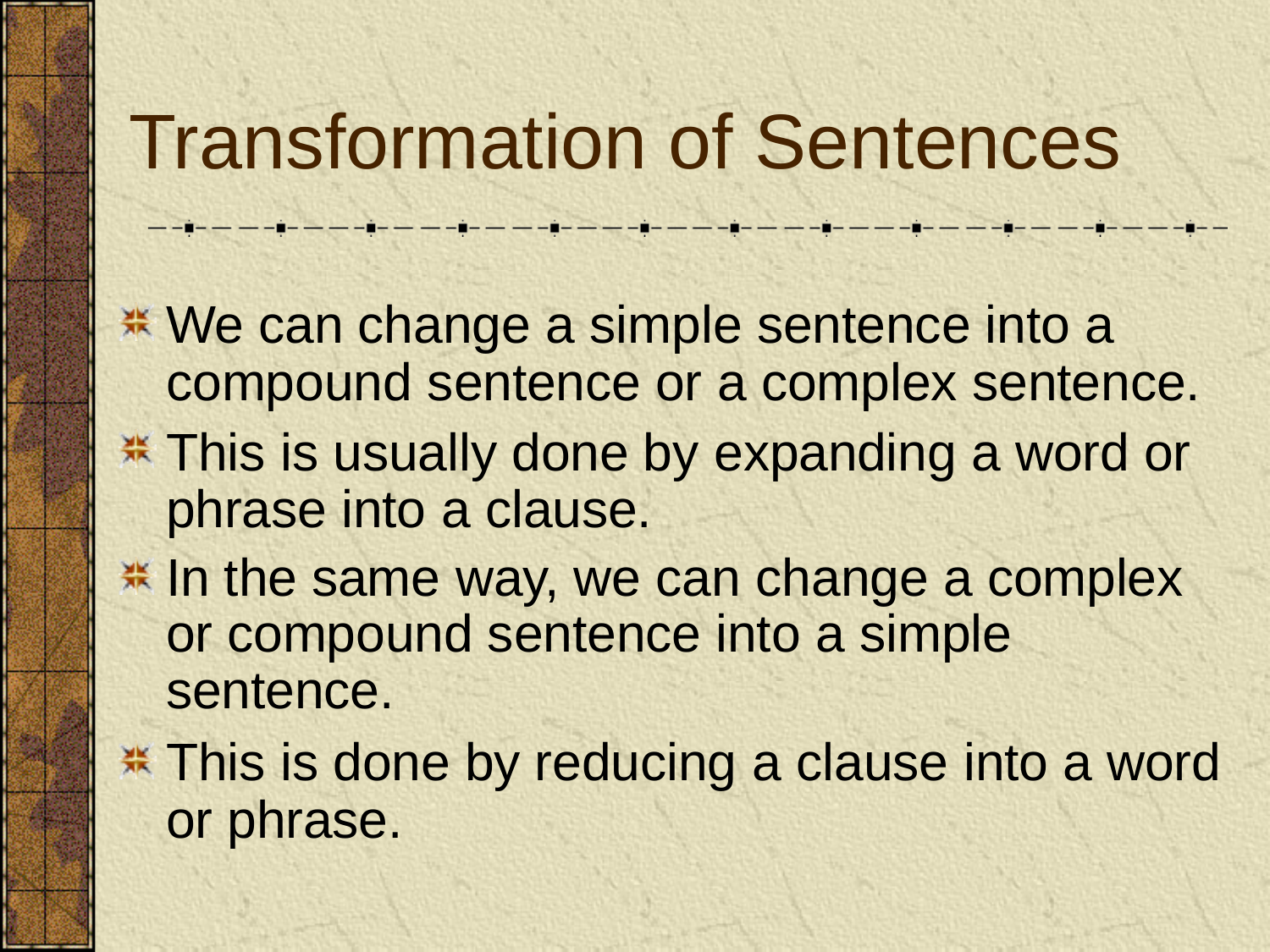

# Transformation of Sentences
We can change a simple sentence into a  compound sentence or a complex sentence.
This is usually done by expanding a word or  phrase into a clause.
In the same way, we can change a complex  or compound sentence into a simple  sentence.
This is done by reducing a clause into a word  or phrase.